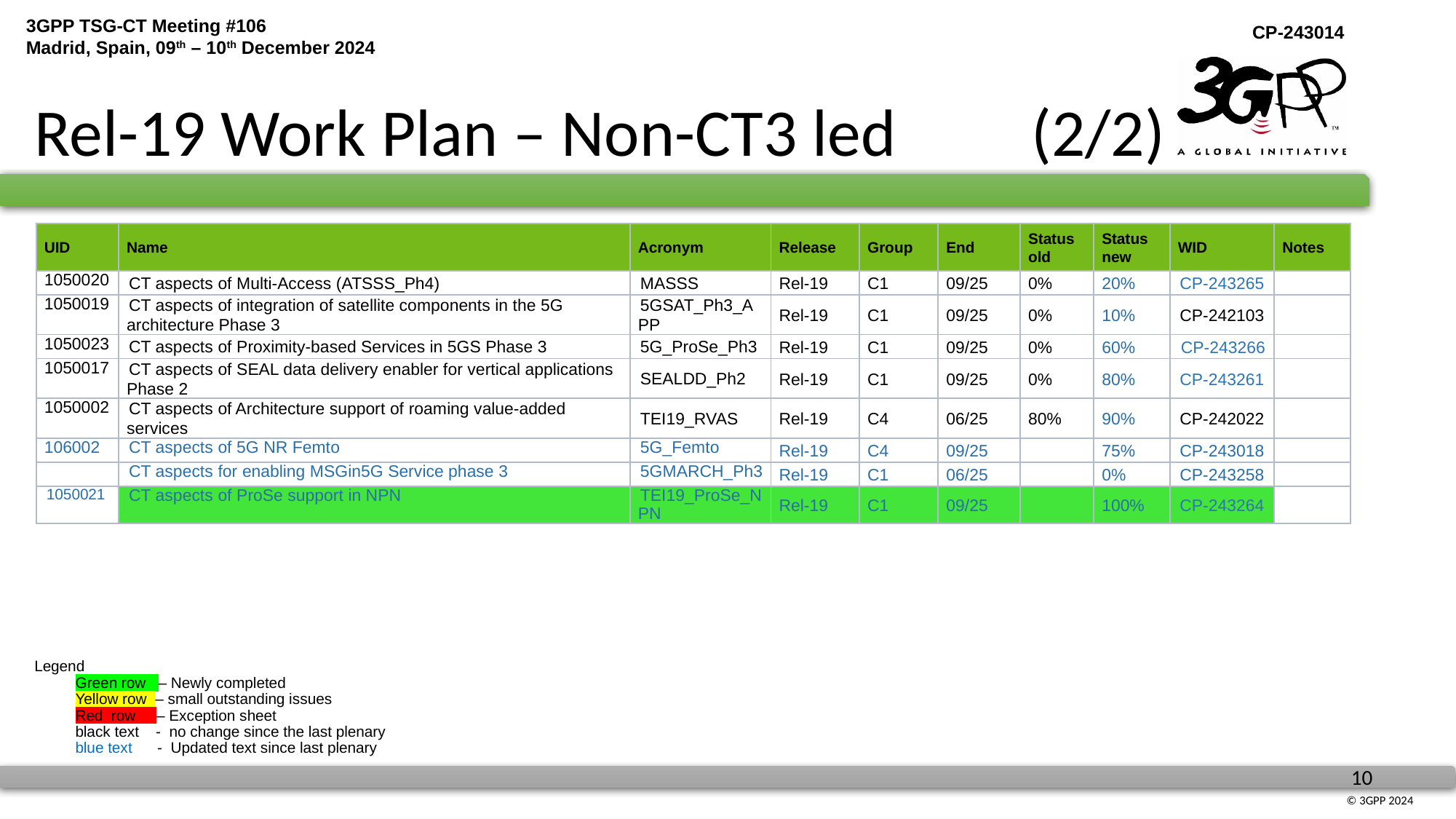

# Rel-19 Work Plan – Non-CT3 led         (2/2)
| UID | Name | Acronym | Release | Group | End | Status old | Status new | WID | Notes |
| --- | --- | --- | --- | --- | --- | --- | --- | --- | --- |
| 1050020 | CT aspects of Multi-Access (ATSSS\_Ph4) | MASSS | Rel-19 | C1 | 09/25 | 0% | 20% | CP-243265 |  |
| 1050019 | CT aspects of integration of satellite components in the 5G architecture Phase 3 | 5GSAT\_Ph3\_APP | Rel-19 | C1 | 09/25 | 0% | 10% | CP-242103 |  |
| 1050023 | CT aspects of Proximity-based Services in 5GS Phase 3 | 5G\_ProSe\_Ph3 | Rel-19 | C1 | 09/25 | 0% | 60% | CP-243266 |  |
| 1050017 | CT aspects of SEAL data delivery enabler for vertical applications Phase 2 | SEALDD\_Ph2 | Rel-19 | C1 | 09/25 | 0% | 80% | CP-243261 |  |
| 1050002 | CT aspects of Architecture support of roaming value-added services | TEI19\_RVAS | Rel-19 | C4 | 06/25 | 80% | 90% | CP-242022 |  |
| 106002 | CT aspects of 5G NR Femto | 5G\_Femto | Rel-19 | C4 | 09/25 |  | 75% | CP-243018 |  |
|  | CT aspects for enabling MSGin5G Service phase 3 | 5GMARCH\_Ph3 | Rel-19 | C1 | 06/25 |  | 0% | CP-243258 |  |
| 1050021 | CT aspects of ProSe support in NPN | TEI19\_ProSe\_NPN | Rel-19 | C1 | 09/25 |  | 100% | CP-243264 |  |
Legend
Green row   – Newly completed
	Yellow row  – small outstanding issues
Red  row     – Exception sheet
	black text    -  no change since the last plenary
	blue text      -  Updated text since last plenary